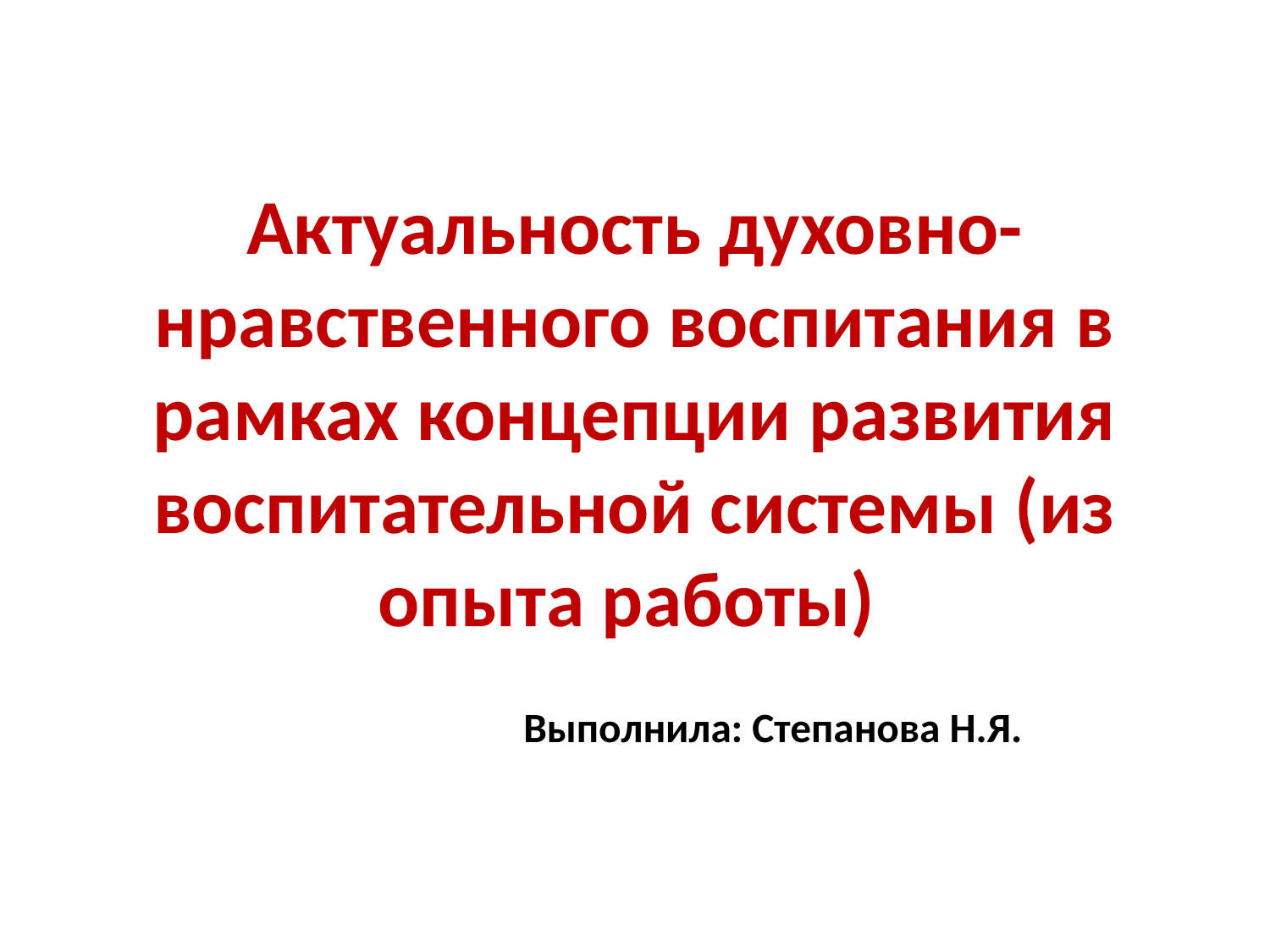

# Актуальность духовно- нравственного воспитания в рамках концепции развития воспитательной системы (из опыта работы)
                             Выполнила: Степанова Н.Я.